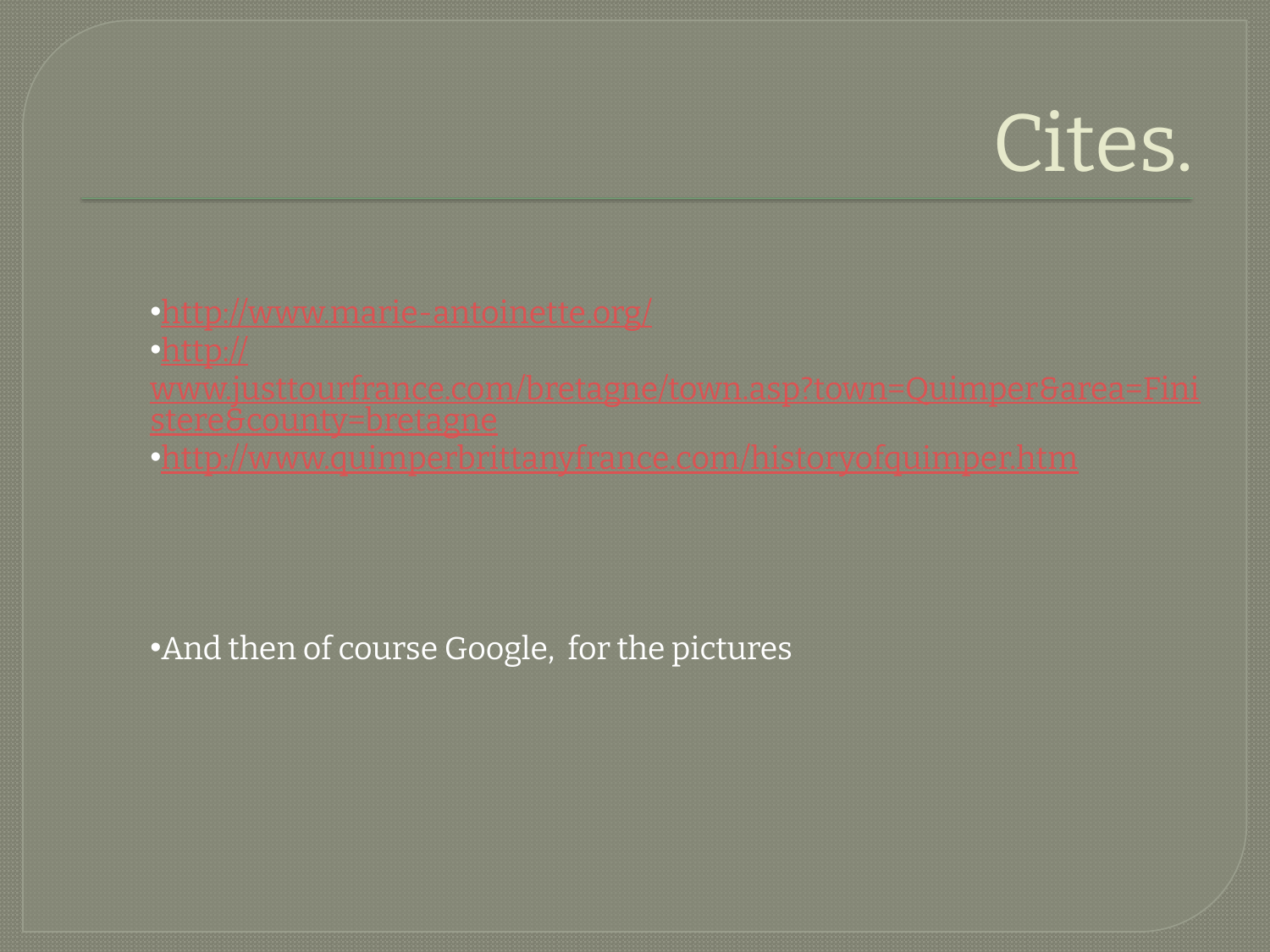

# Cites.
http://www.marie-antoinette.org/
http://www.justtourfrance.com/bretagne/town.asp?town=Quimper&area=Finistere&county=bretagne
http://www.quimperbrittanyfrance.com/historyofquimper.htm

And then of course Google,  for the pictures